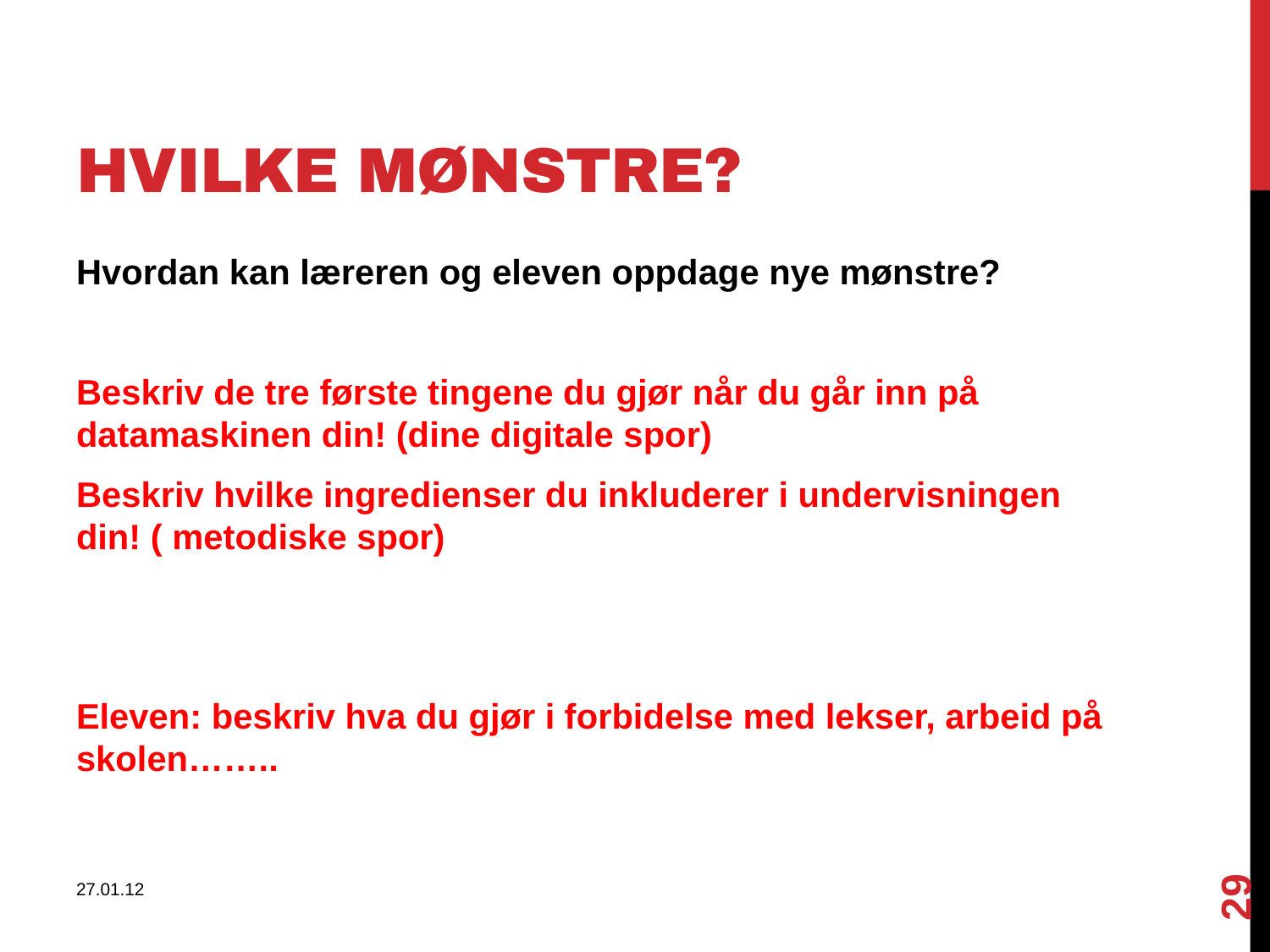

# Hvilke mønstre?
Hvordan kan læreren og eleven oppdage nye mønstre?

Beskriv de tre første tingene du gjør når du går inn på datamaskinen din! (dine digitale spor)
Beskriv hvilke ingredienser du inkluderer i undervisningen din! ( metodiske spor)

Eleven: beskriv hva du gjør i forbidelse med lekser, arbeid på skolen……..
29
27.01.12